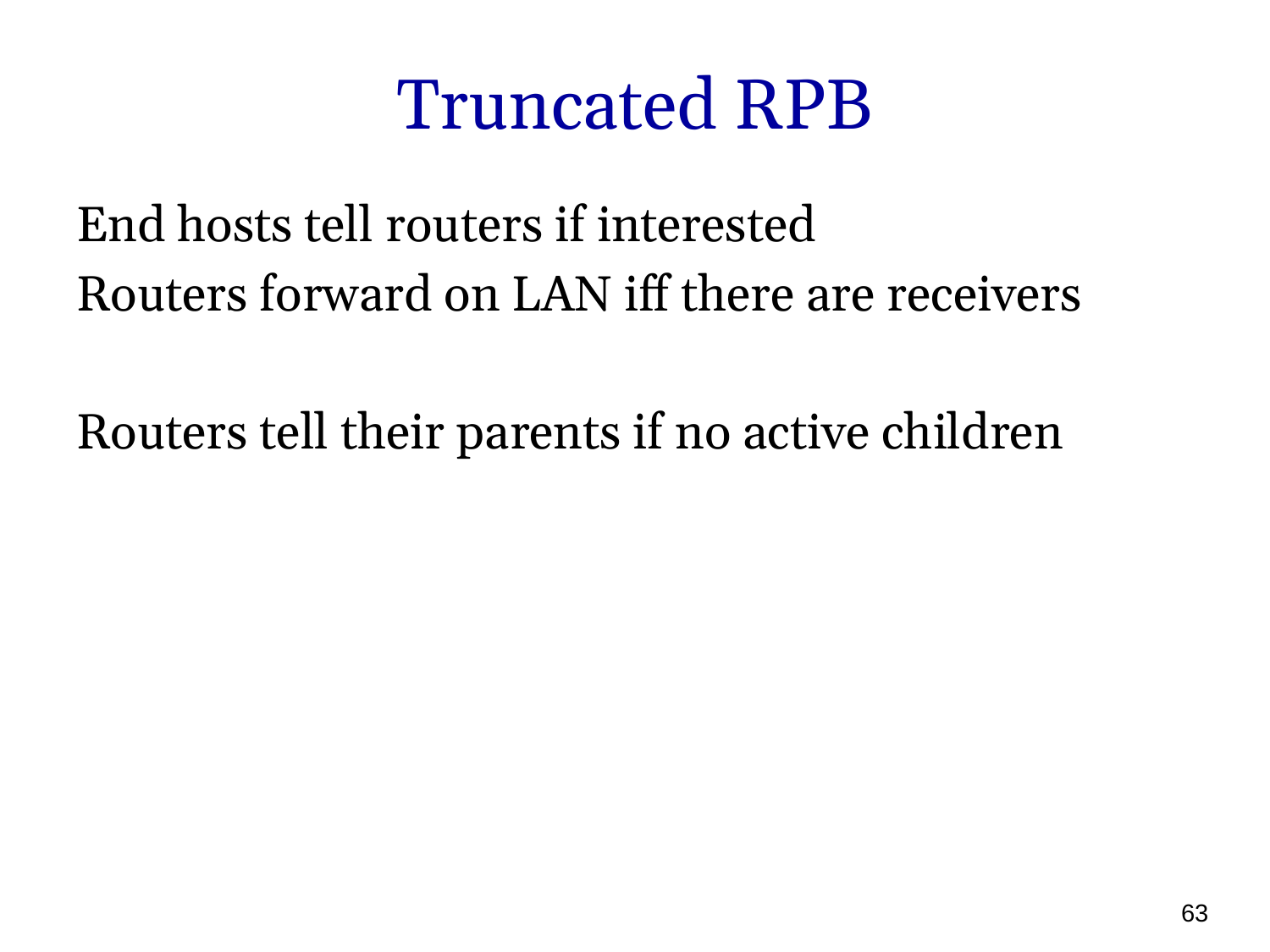

# Truncated RPB
End hosts tell routers if interested
Routers forward on LAN iff there are receivers

Routers tell their parents if no active children
63